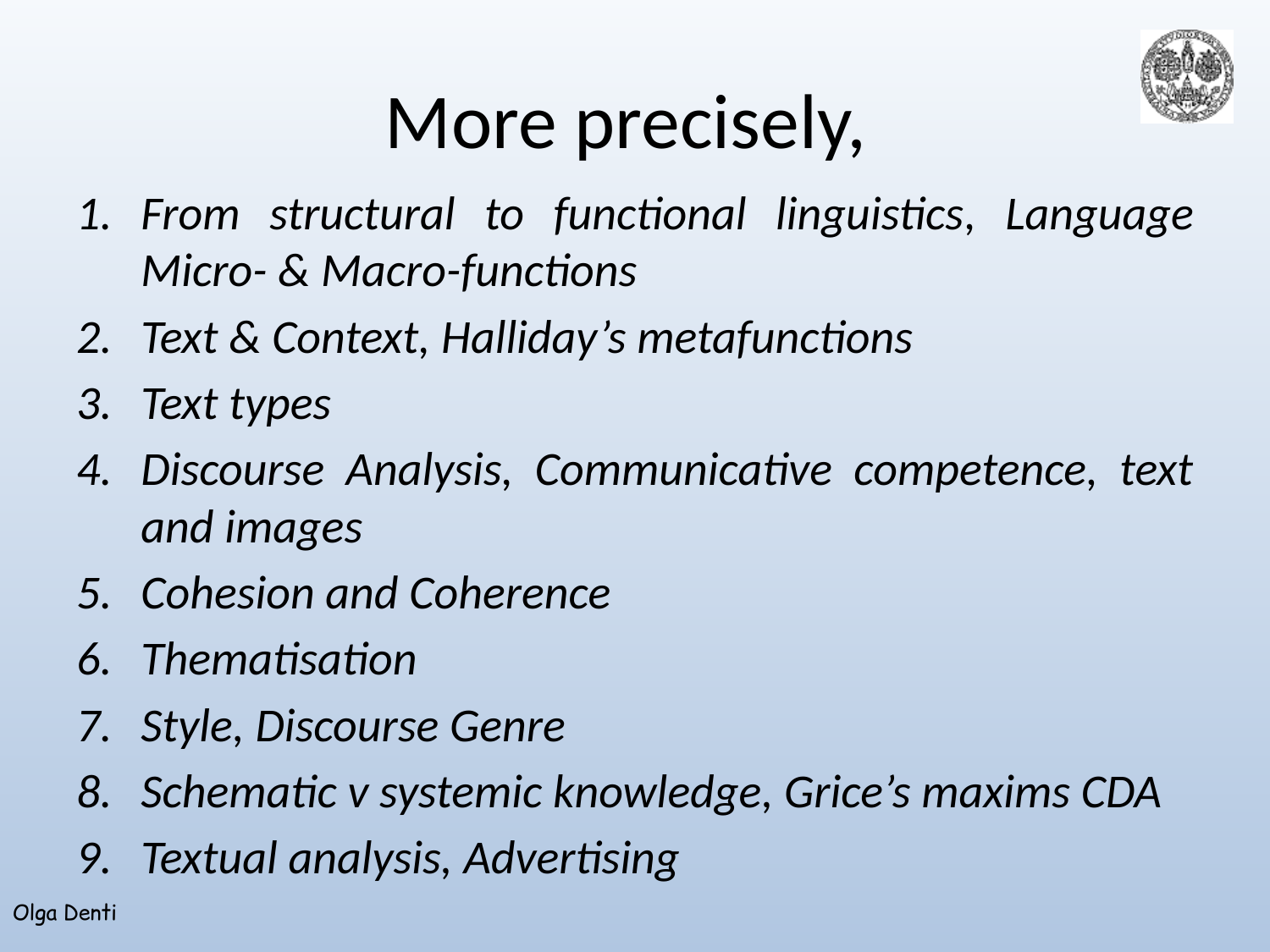

# More precisely,
From structural to functional linguistics, Language Micro- & Macro-functions
Text & Context, Halliday’s metafunctions
Text types
Discourse Analysis, Communicative competence, text and images
Cohesion and Coherence
Thematisation
Style, Discourse Genre
Schematic v systemic knowledge, Grice’s maxims CDA
Textual analysis, Advertising